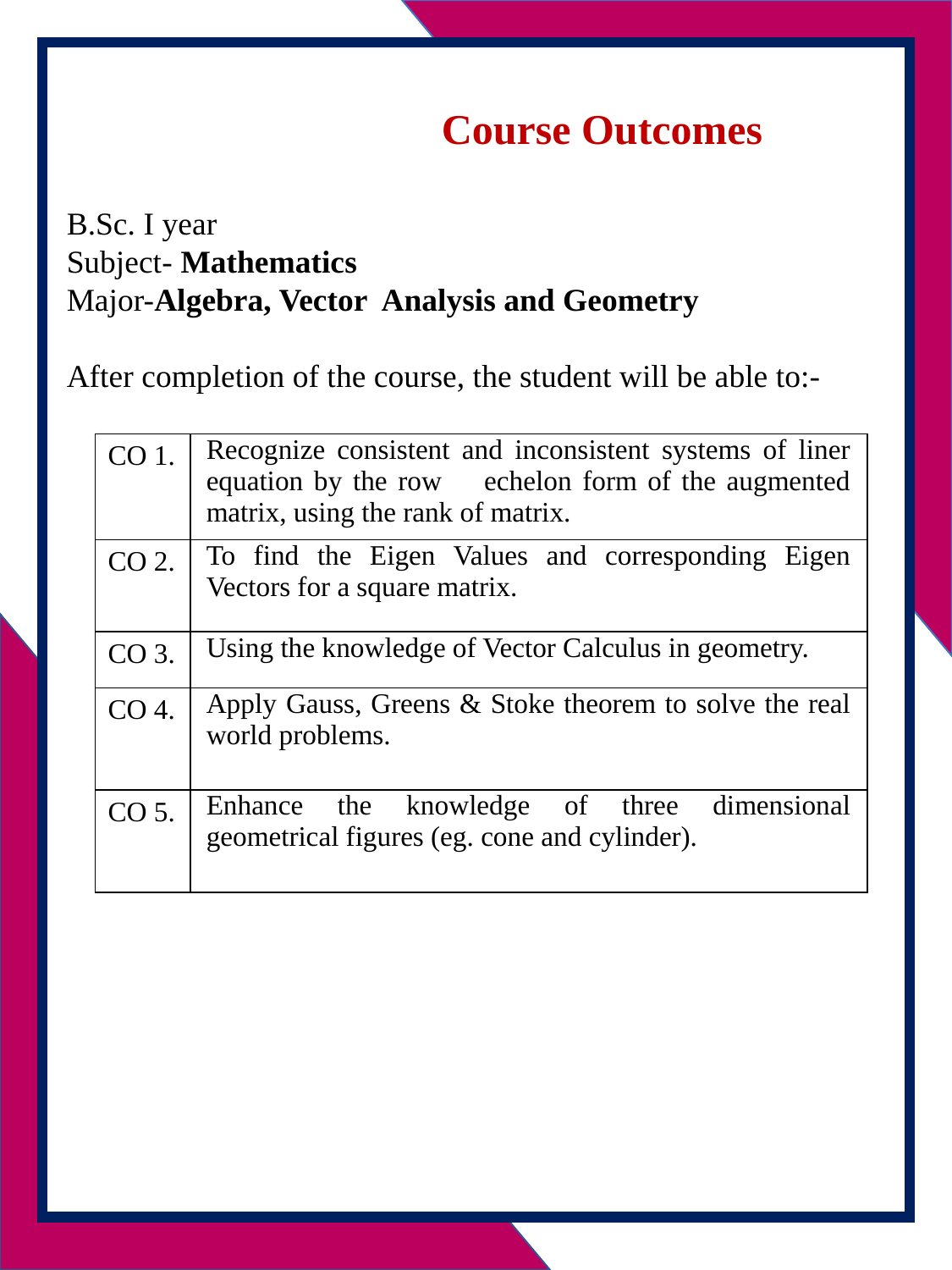

Course Outcomes

B.Sc. I year
Subject- Mathematics
Major-Algebra, Vector  Analysis and Geometry

After completion of the course, the student will be able to:-

| CO 1. | Recognize consistent and inconsistent systems of liner equation by the row echelon form of the augmented matrix, using the rank of matrix. |
| --- | --- |
| CO 2. | To find the Eigen Values and corresponding Eigen Vectors for a square matrix. |
| CO 3. | Using the knowledge of Vector Calculus in geometry. |
| CO 4. | Apply Gauss, Greens & Stoke theorem to solve the real world problems. |
| CO 5. | Enhance the knowledge of three dimensional geometrical figures (eg. cone and cylinder). |